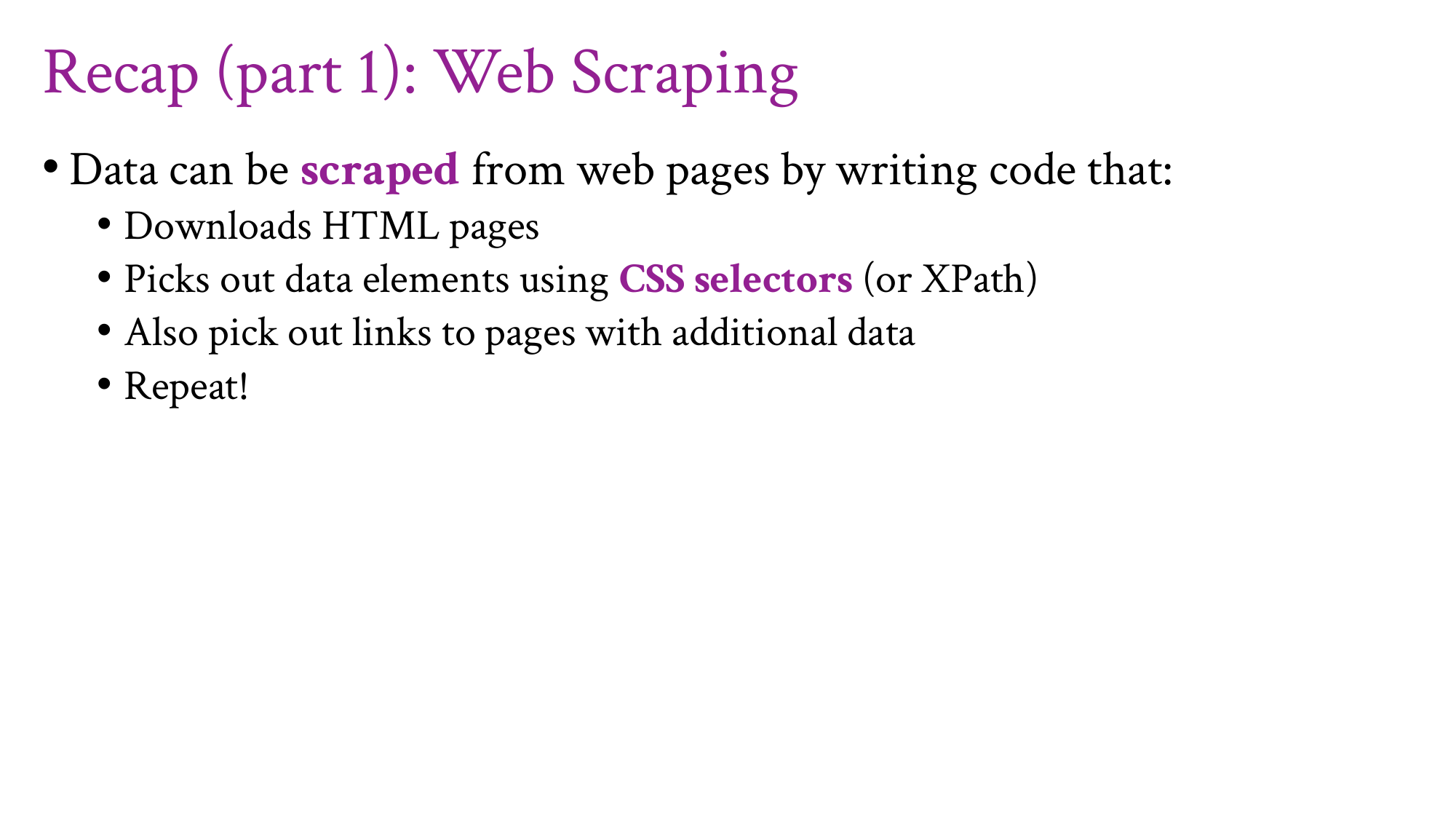

# Recap (part 1): Web Scraping
Data can be scraped from web pages by writing code that:
Downloads HTML pages
Picks out data elements using CSS selectors (or XPath)
Also pick out links to pages with additional data
Repeat!